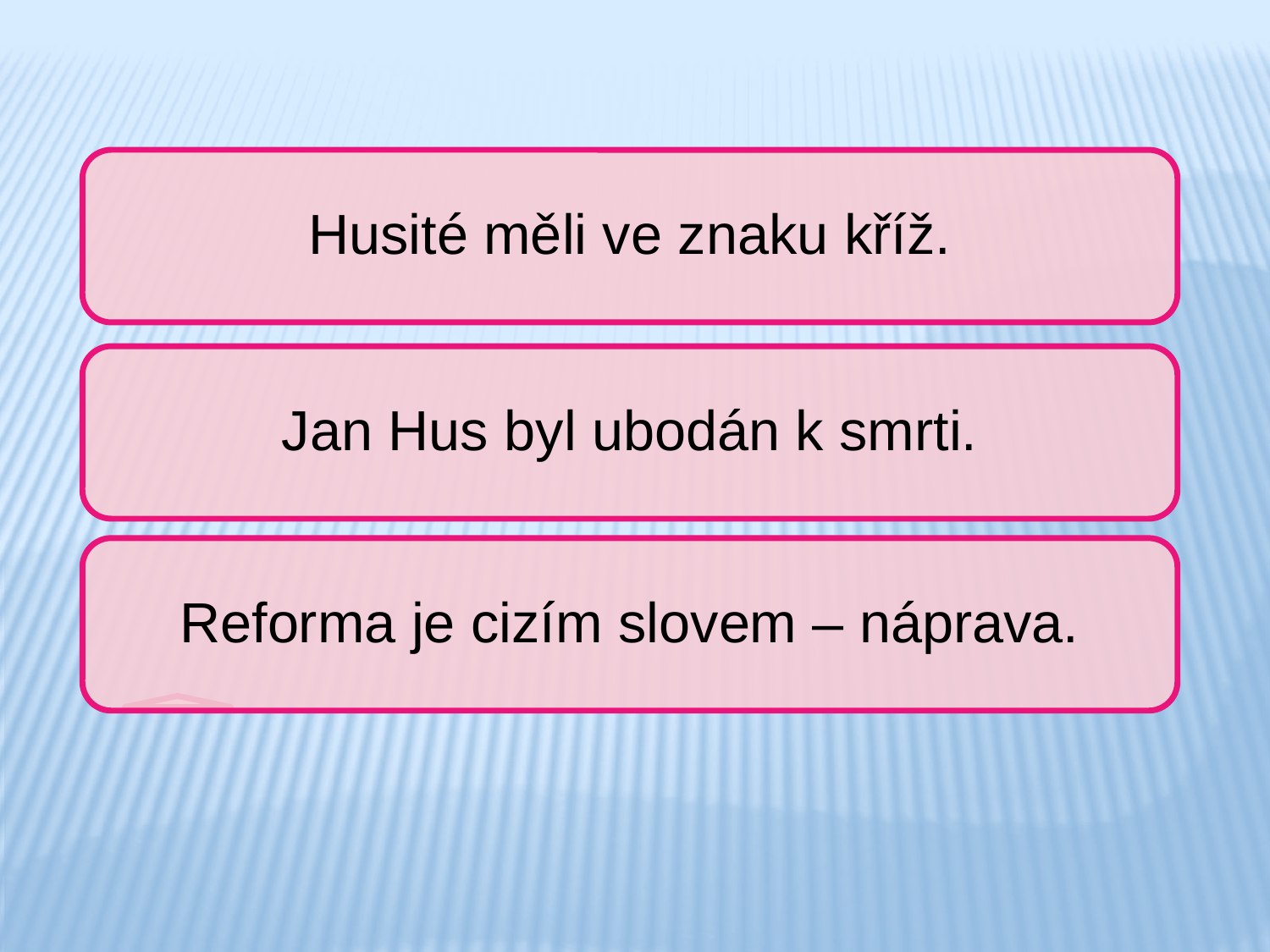

Husité měli ve znaku kříž.
Jan Hus byl ubodán k smrti.
Reforma je cizím slovem – náprava.